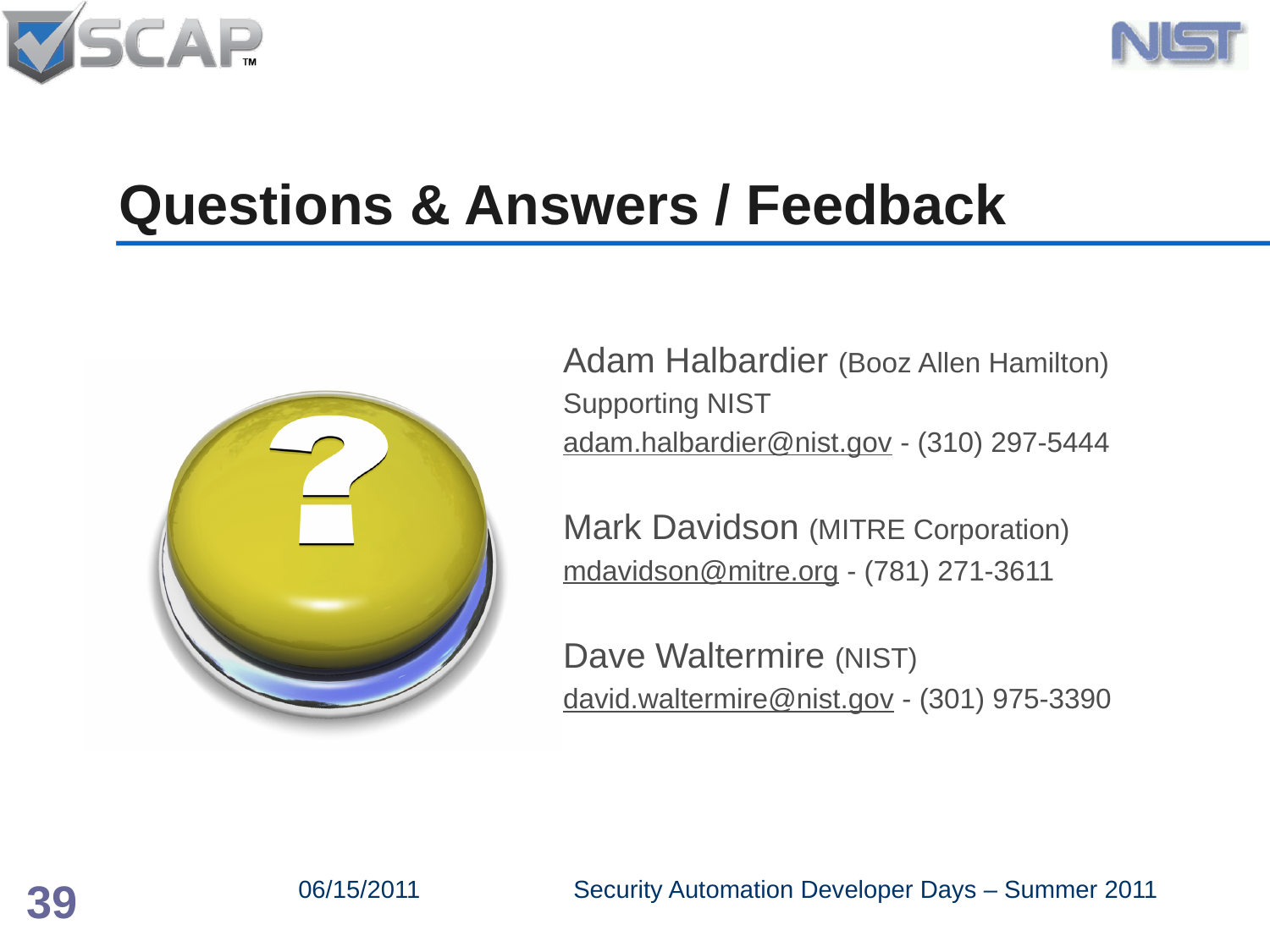

# Questions & Answers / Feedback
Adam Halbardier (Booz Allen Hamilton)
Supporting NIST
adam.halbardier@nist.gov - (310) 297-5444

Mark Davidson (MITRE Corporation)
mdavidson@mitre.org - (781) 271-3611

Dave Waltermire (NIST)
david.waltermire@nist.gov - (301) 975-3390

39
06/15/2011
Security Automation Developer Days – Summer 2011